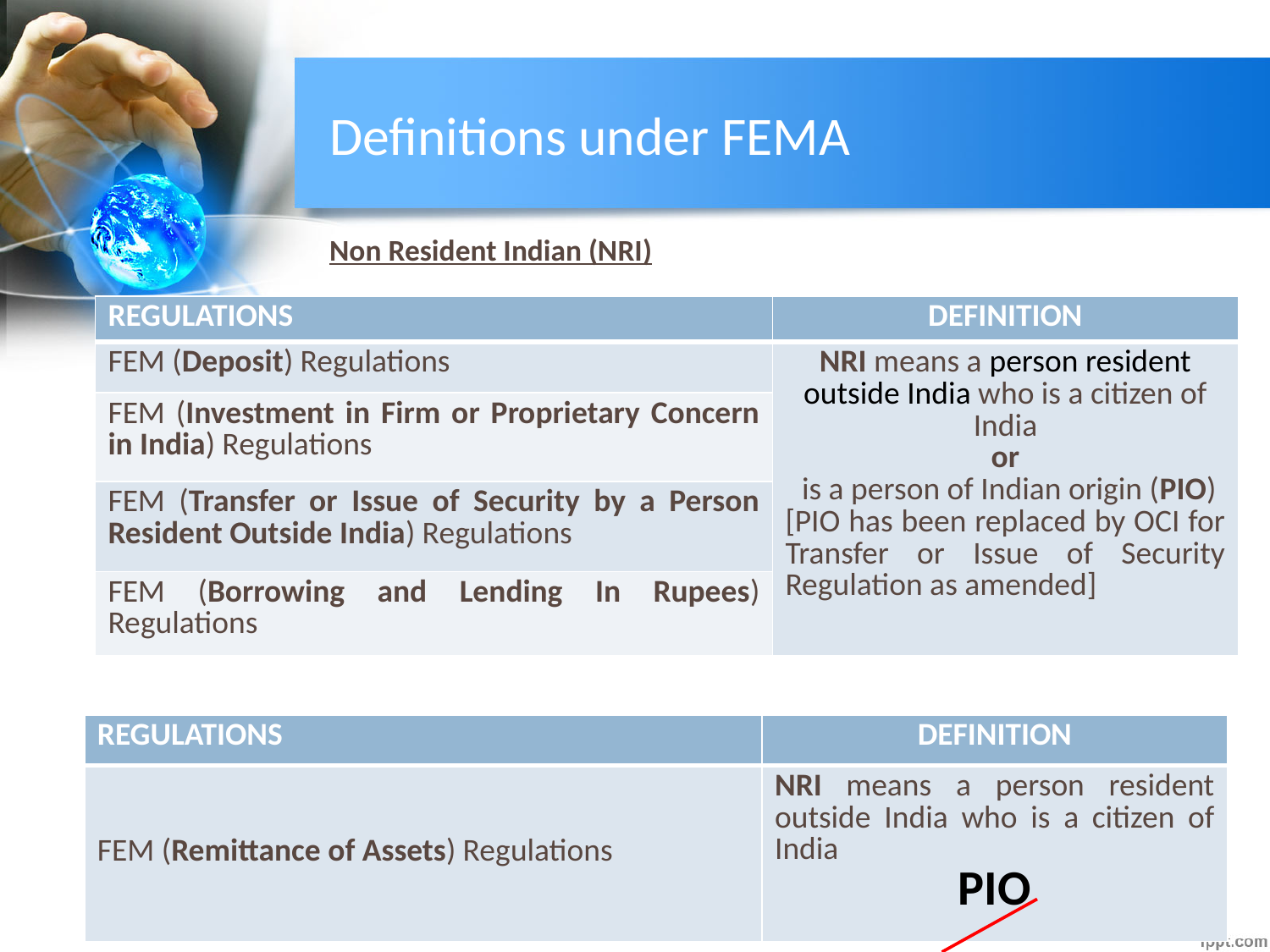

# Definitions under FEMA Non Resident Indian (NRI)
| REGULATIONS | DEFINITION |
| --- | --- |
| FEM (Deposit) Regulations | NRI means a person resident outside India who is a citizen of India or is a person of Indian origin (PIO) [PIO has been replaced by OCI for Transfer or Issue of Security Regulation as amended] |
| FEM (Investment in Firm or Proprietary Concern in India) Regulations |  |
| FEM (Transfer or Issue of Security by a Person Resident Outside India) Regulations |  |
| FEM (Borrowing and Lending In Rupees) Regulations |  |
| REGULATIONS | DEFINITION |
| --- | --- |
| FEM (Remittance of Assets) Regulations | NRI means a person resident outside India who is a citizen of India PIO |